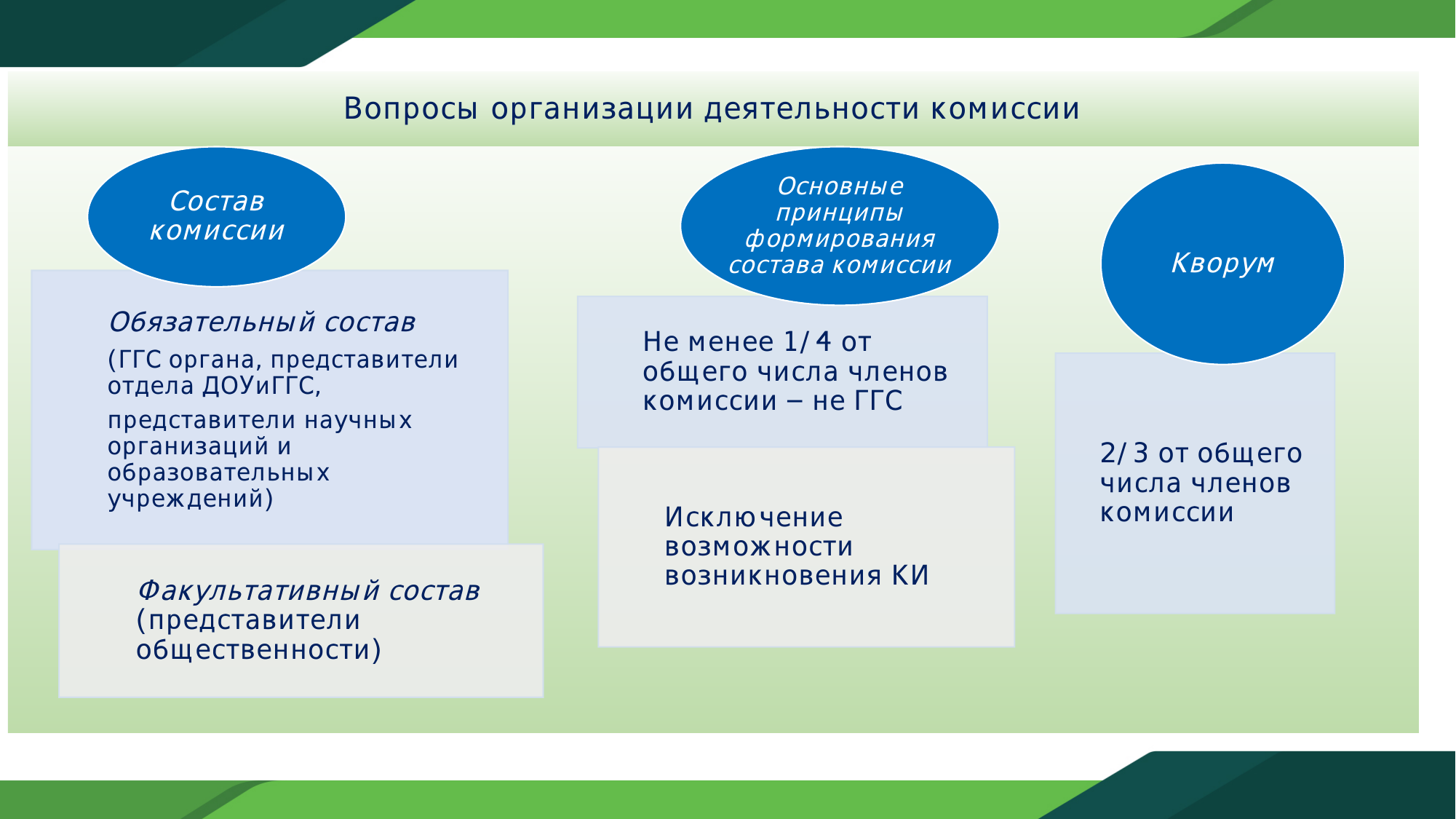

# Вопросы организации деятельности комиссии
Обязательный состав
(ГГС органа, представители отдела ДОУиГГС,
представители научных организаций и образовательных учреждений)
Факультативный состав (представители общественности)
Состав комиссии
Не менее 1/4 от общего числа членов комиссии – не ГГС
Исключение возможности возникновения КИ
Основные принципы формирования состава комиссии
2/3 от общего числа членов комиссии
Кворум